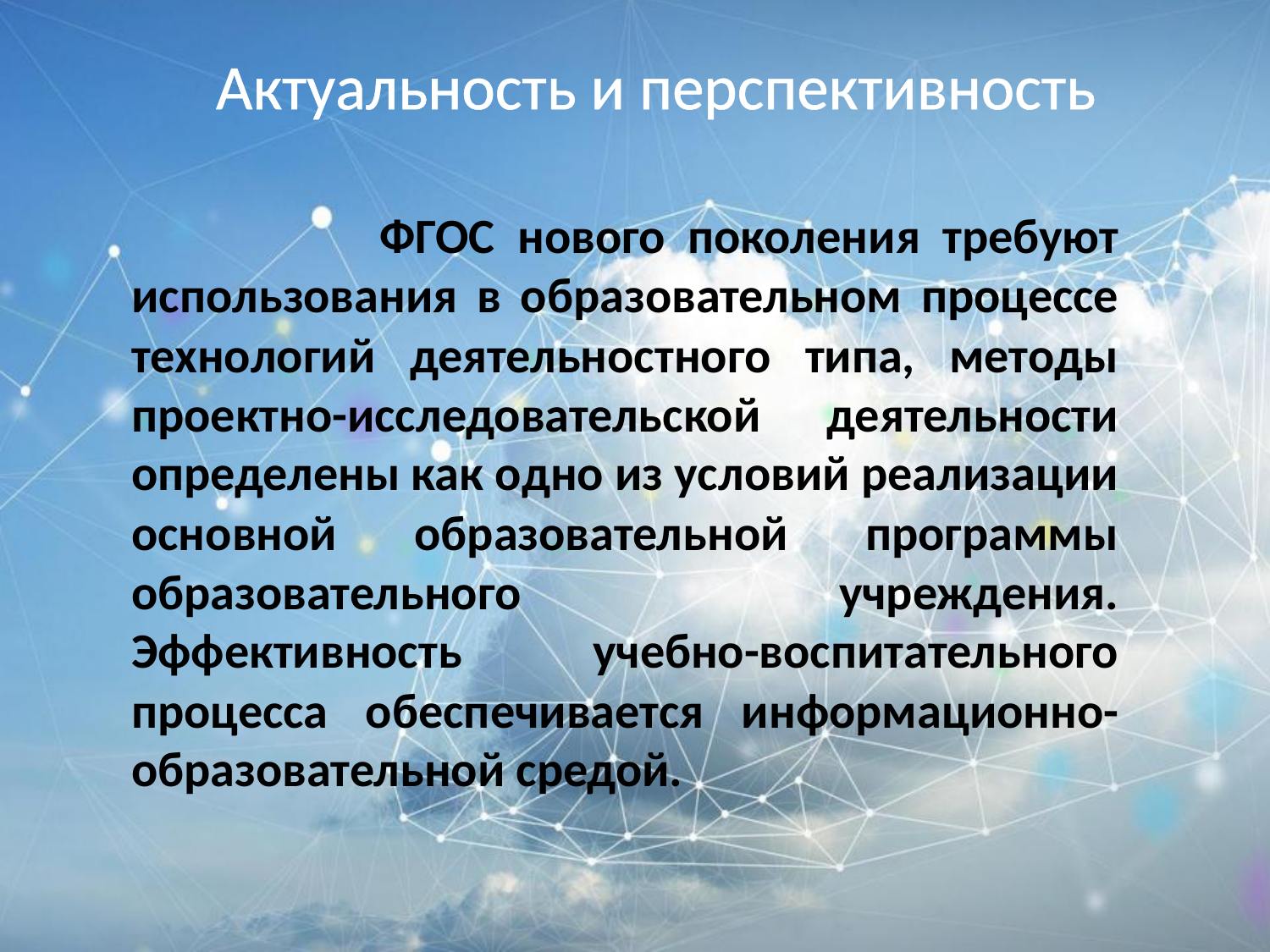

Актуальность и перспективность
           ФГОС нового поколения требуют использования в образовательном процессе техно­логий деятельностного типа, методы проектно-исследовательской деятельности определены как одно из условий реализации основной образовательной программы образовательного учреждения. Эффективность учебно-воспитательного процесса обеспечивается информа­ционно-образо­ва­тельной средой.